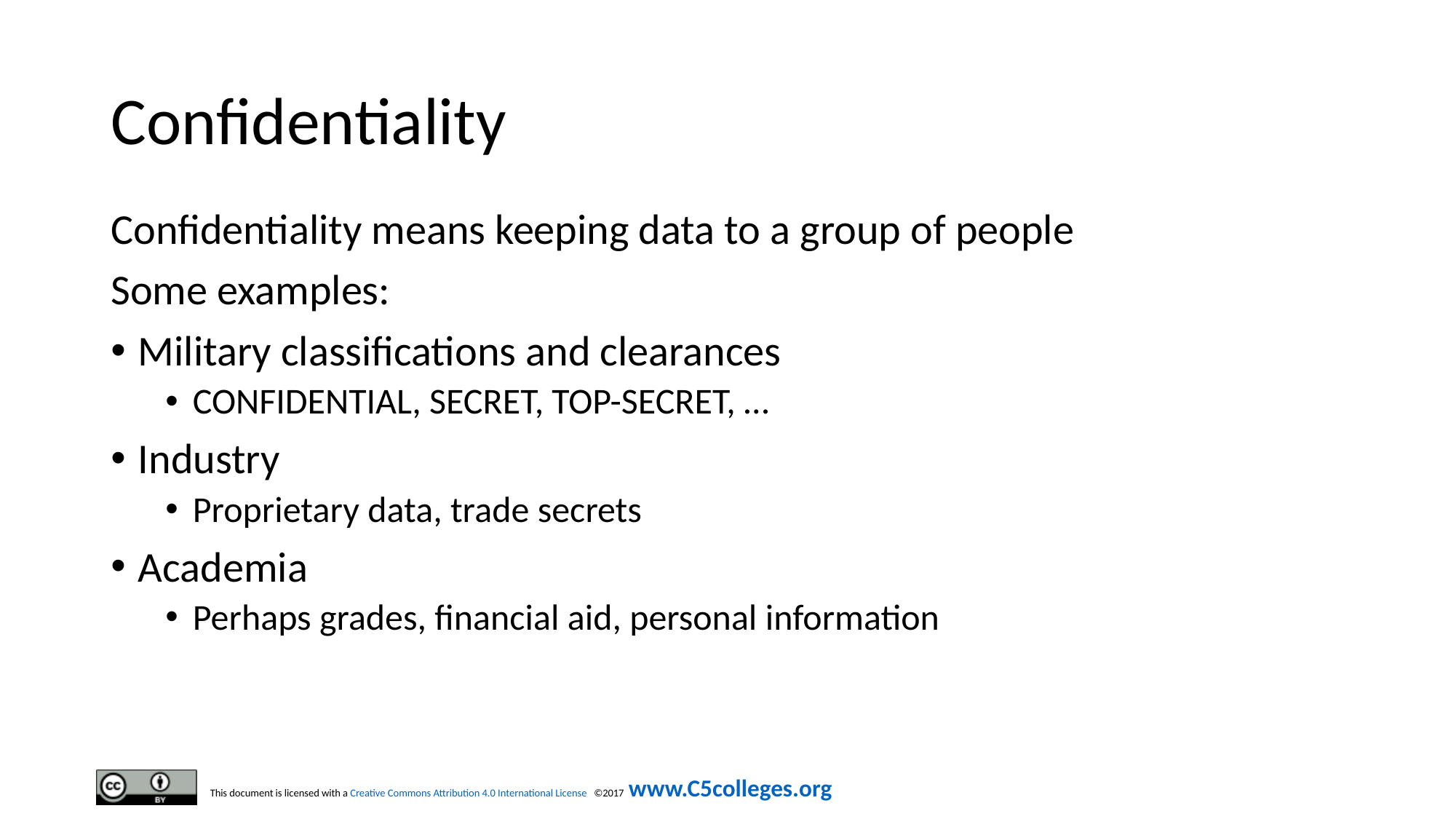

# Confidentiality
Confidentiality means keeping data to a group of people
Some examples:
Military classifications and clearances
CONFIDENTIAL, SECRET, TOP-SECRET, …
Industry
Proprietary data, trade secrets
Academia
Perhaps grades, financial aid, personal information